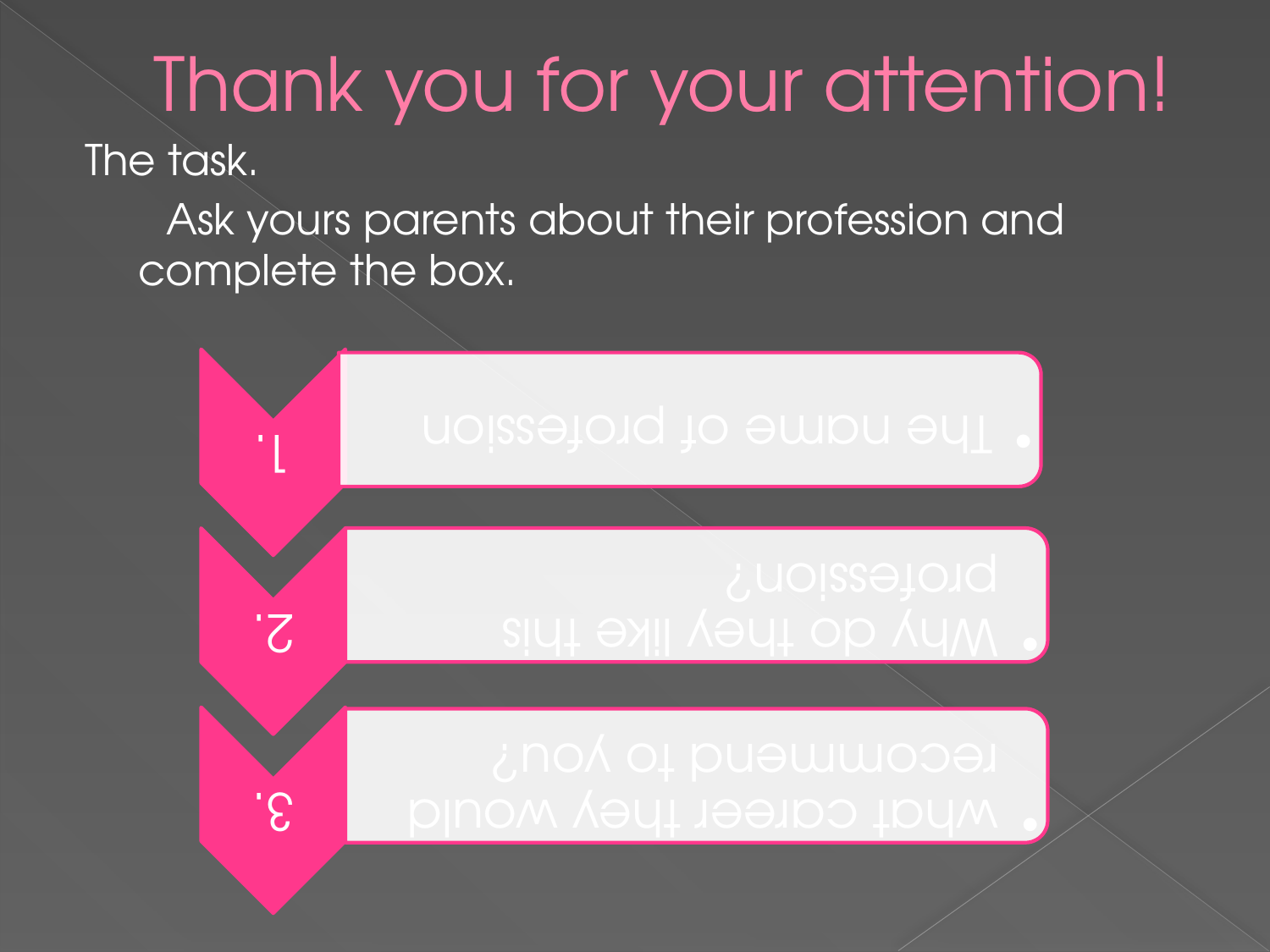

# Thank you for your attention!
The task.
       Ask yours parents about their profession and complete the box.

1.
The name of profession
2.
Why do they like this profession?
3.
what career they would recommend to you?